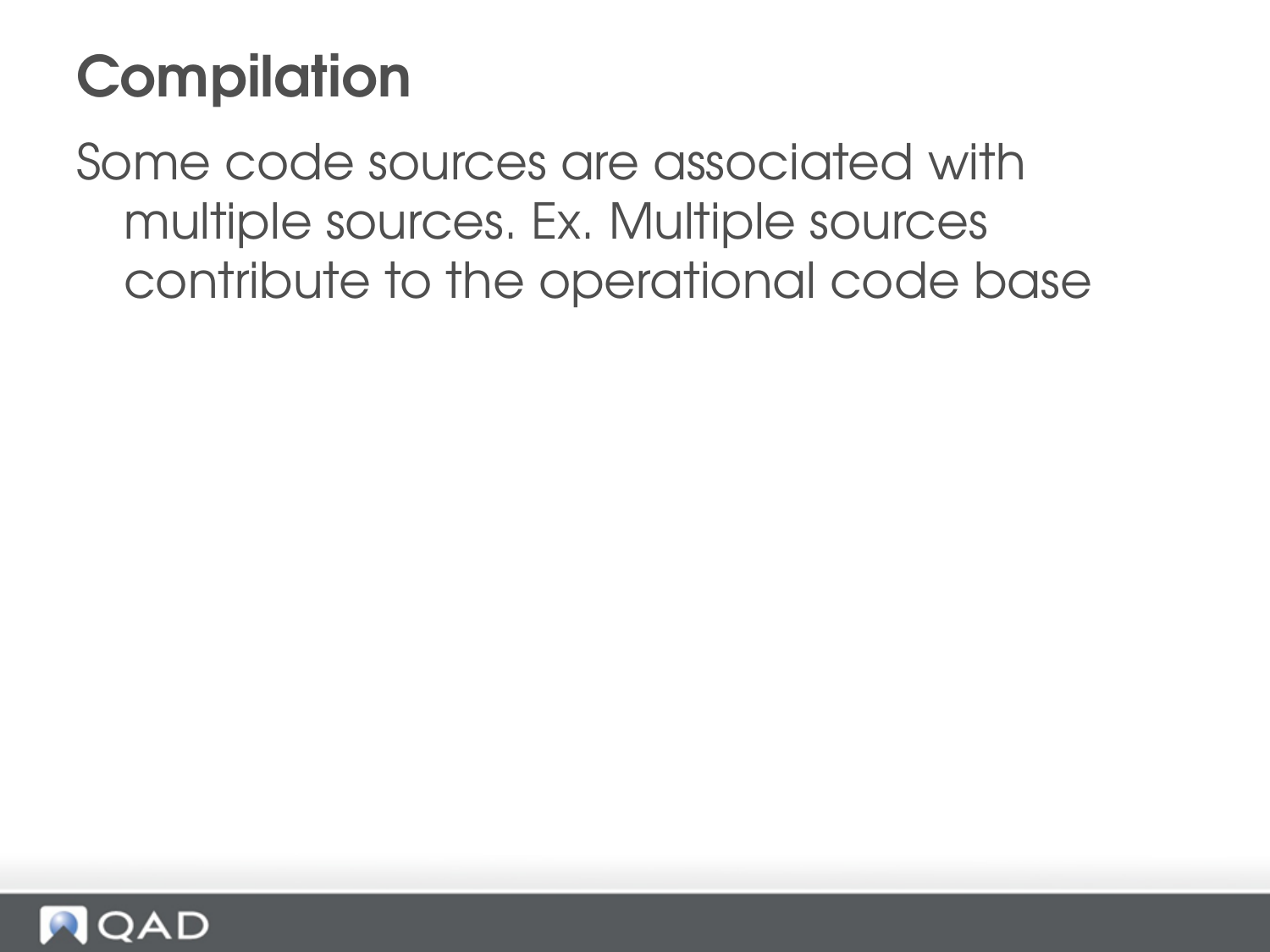

# Compilation
Some code sources are associated with multiple sources. Ex. Multiple sources contribute to the operational code base